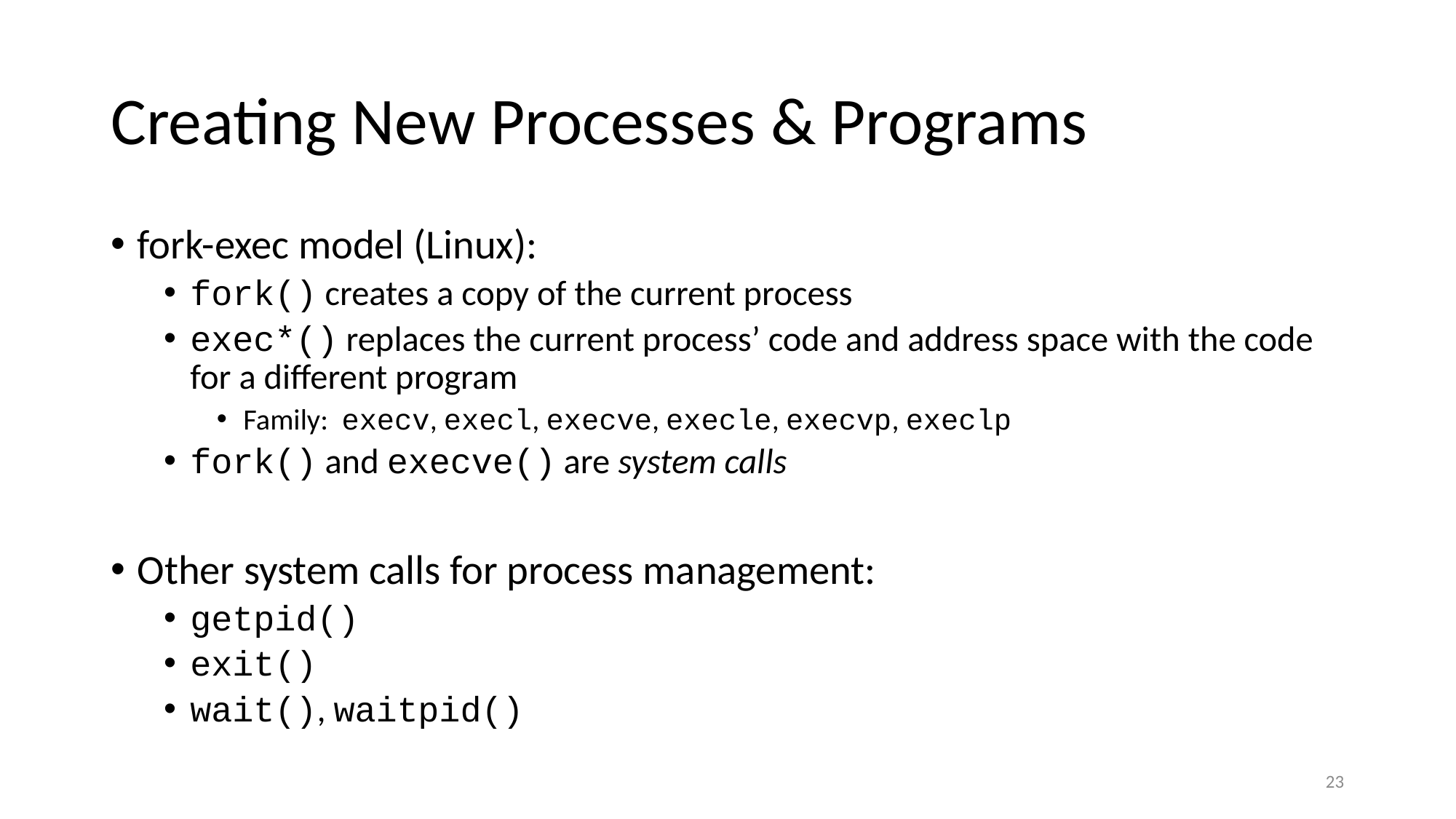

# Creating New Processes & Programs
fork-exec model (Linux):
fork() creates a copy of the current process
exec*() replaces the current process’ code and address space with the code for a different program
Family:  execv, execl, execve, execle, execvp, execlp
fork() and execve() are system calls

Other system calls for process management:
getpid()
exit()
wait(), waitpid()
23